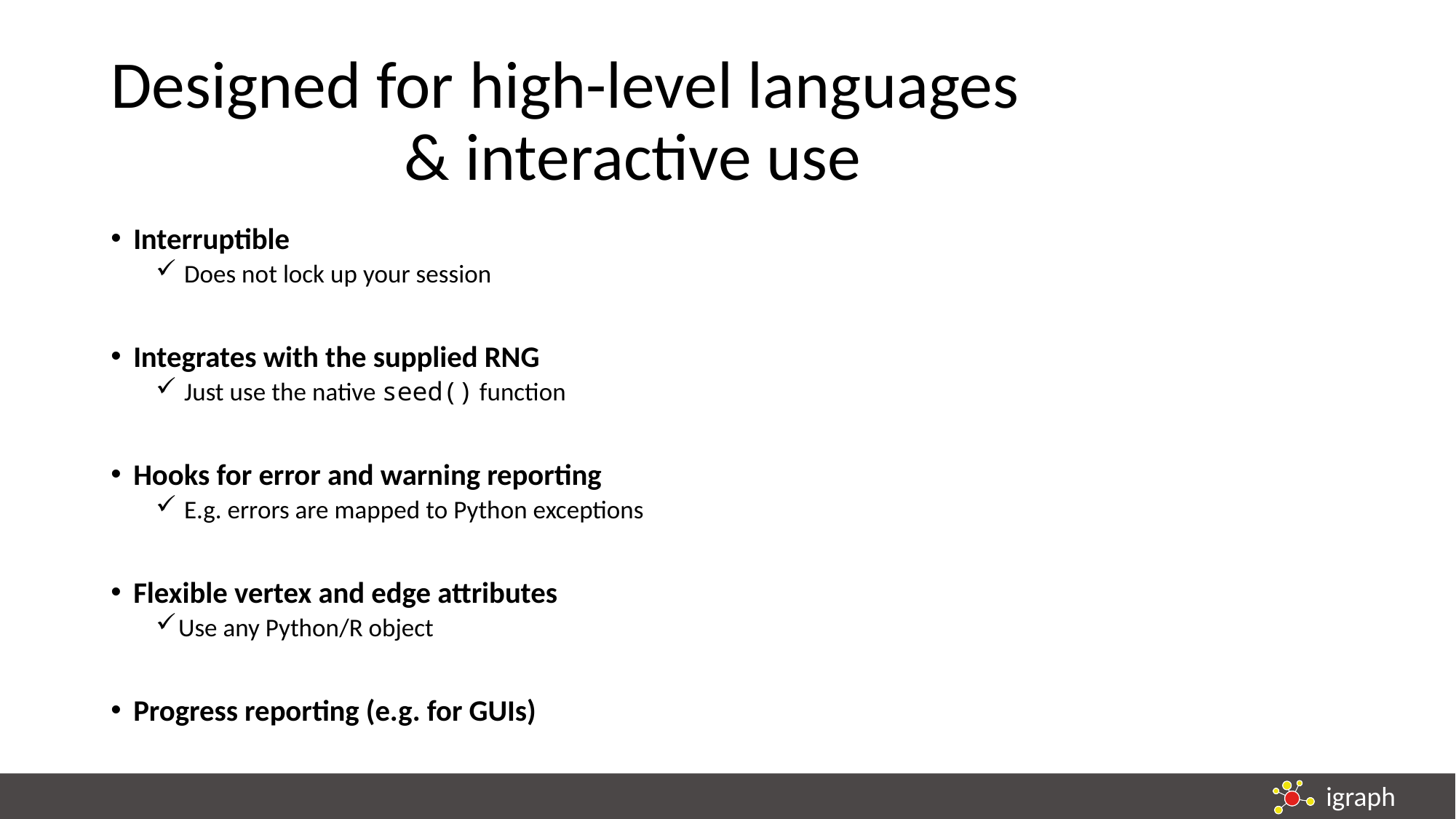

# Designed for high-level languages & interactive use
Interruptible
 Does not lock up your session

Integrates with the supplied RNG
 Just use the native seed() function

Hooks for error and warning reporting
 E.g. errors are mapped to Python exceptions

Flexible vertex and edge attributes
Use any Python/R object

Progress reporting (e.g. for GUIs)